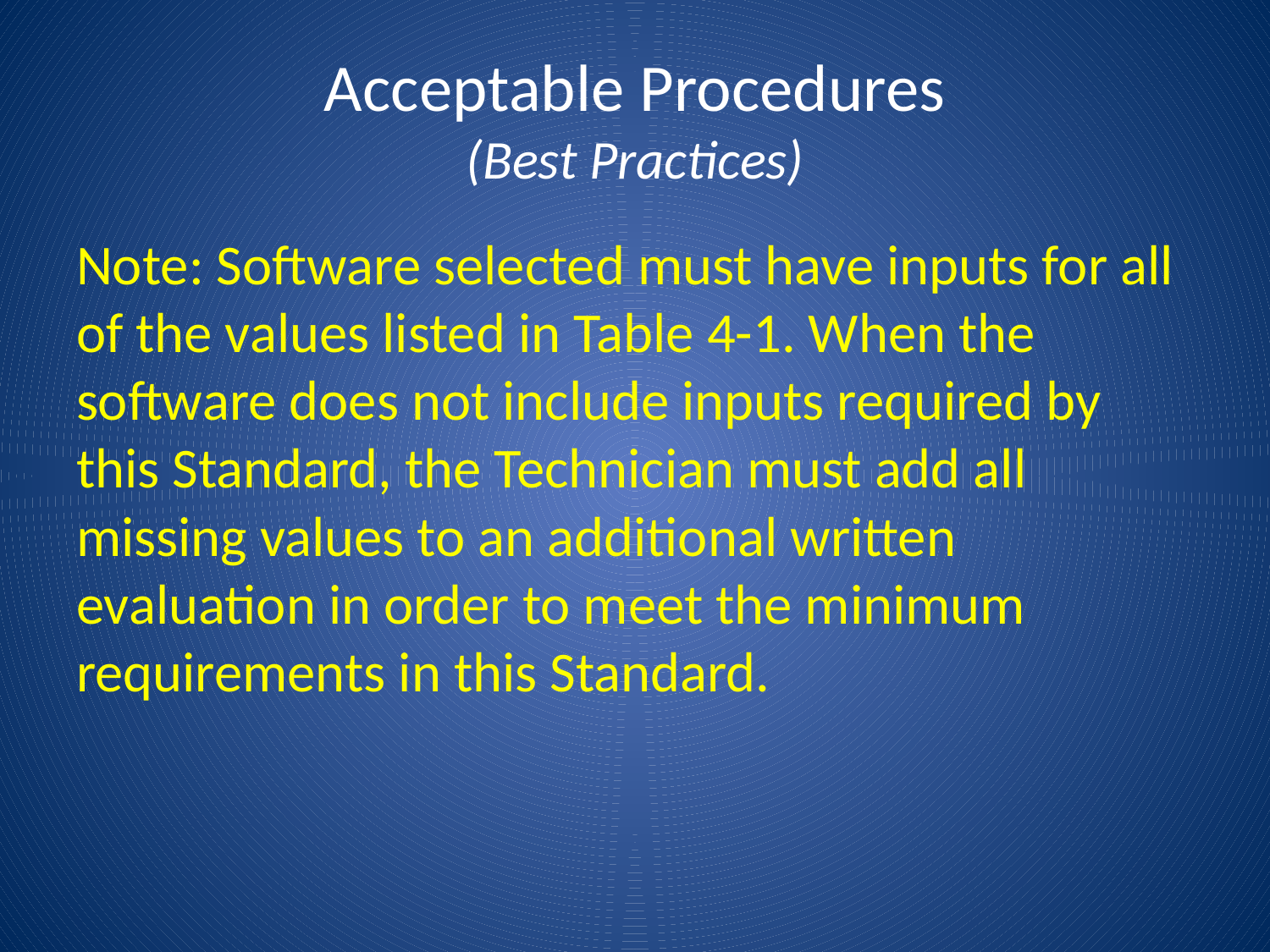

# Acceptable Procedures (Best Practices)
Note: Software selected must have inputs for all of the values listed in Table 4-1. When the software does not include inputs required by this Standard, the Technician must add all missing values to an additional written evaluation in order to meet the minimum requirements in this Standard.